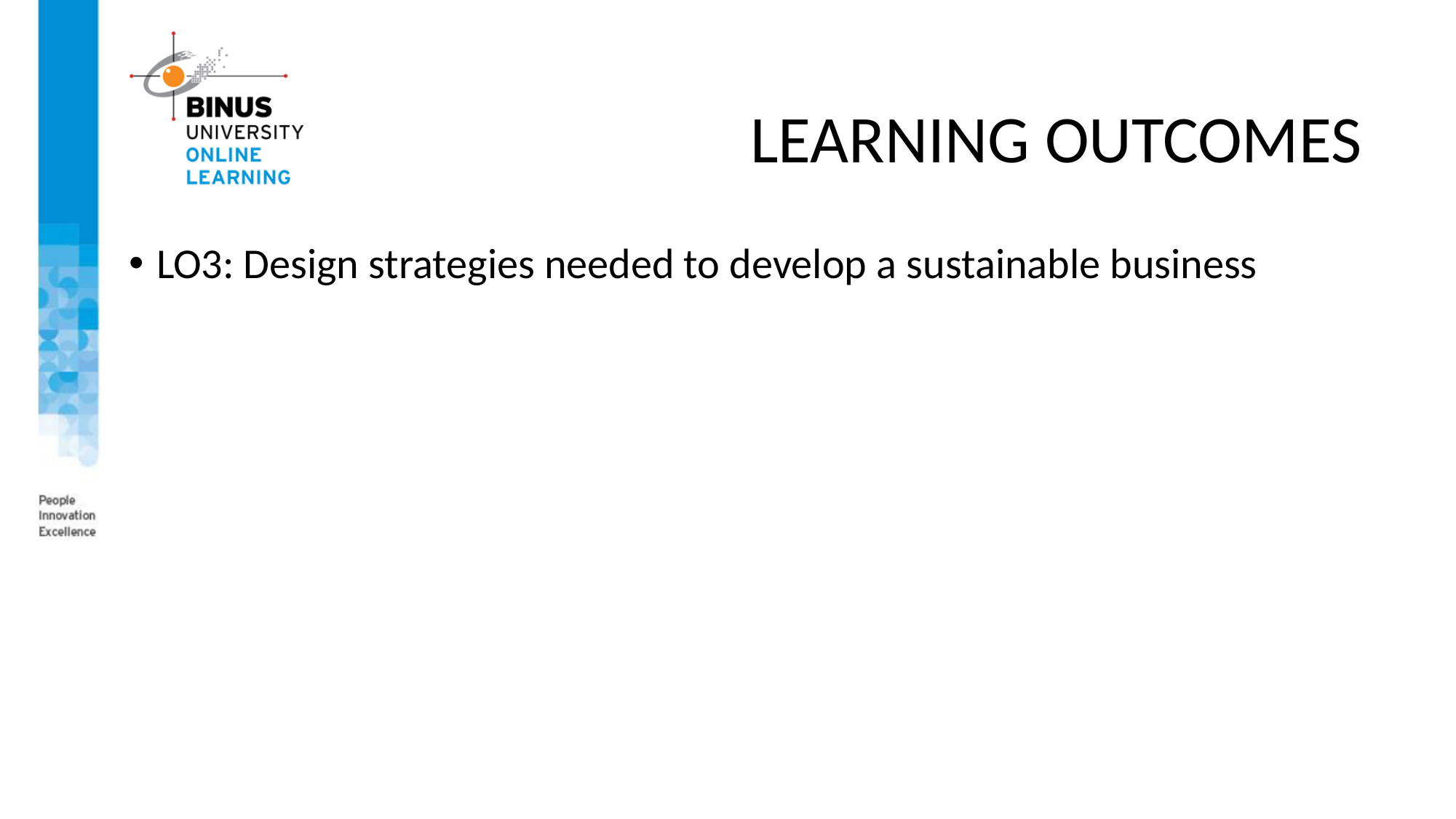

LEARNING OUTCOMES
LO3: Design strategies needed to develop a sustainable business